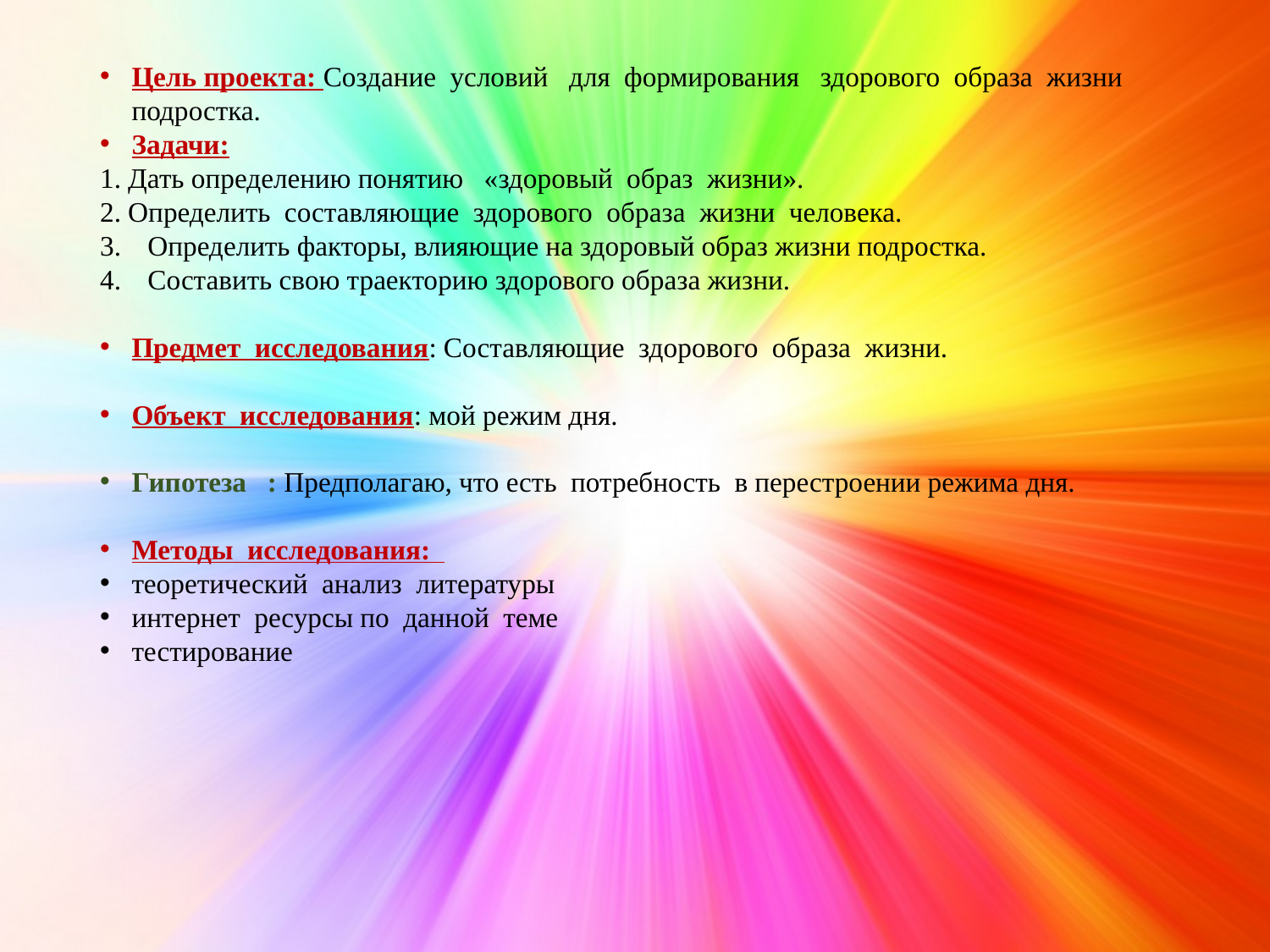

Цель проекта: Создание  условий   для  формирования   здорового  образа  жизни подростка.
Задачи:
1. Дать определению понятию   «здоровый  образ  жизни».
2. Определить  составляющие  здорового  образа  жизни  человека.
Определить факторы, влияющие на здоровый образ жизни подростка.
Составить свою траекторию здорового образа жизни.

Предмет  исследования: Составляющие  здорового  образа  жизни.

Объект  исследования: мой режим дня.

Гипотеза   : Предполагаю, что есть  потребность  в перестроении режима дня.

Методы  исследования:
теоретический  анализ  литературы
интернет  ресурсы по  данной  теме
тестирование